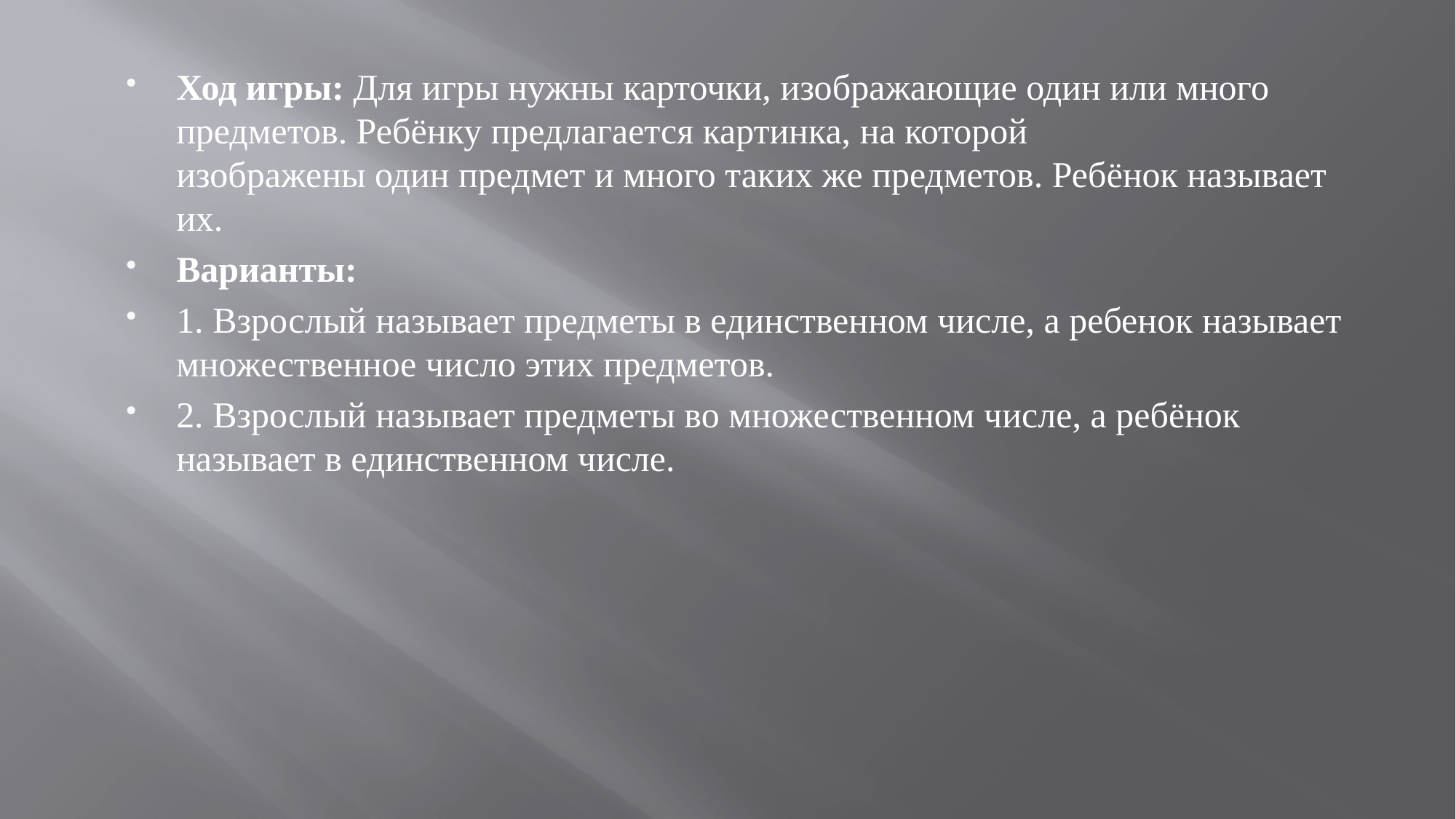

Ход игры: Для игры нужны карточки, изображающие один или много предметов. Ребёнку предлагается картинка, на которой изображены один предмет и много таких же предметов. Ребёнок называет их.
Варианты:
1. Взрослый называет предметы в единственном числе, а ребенок называет множественное число этих предметов.
2. Взрослый называет предметы во множественном числе, а ребёнок называет в единственном числе.